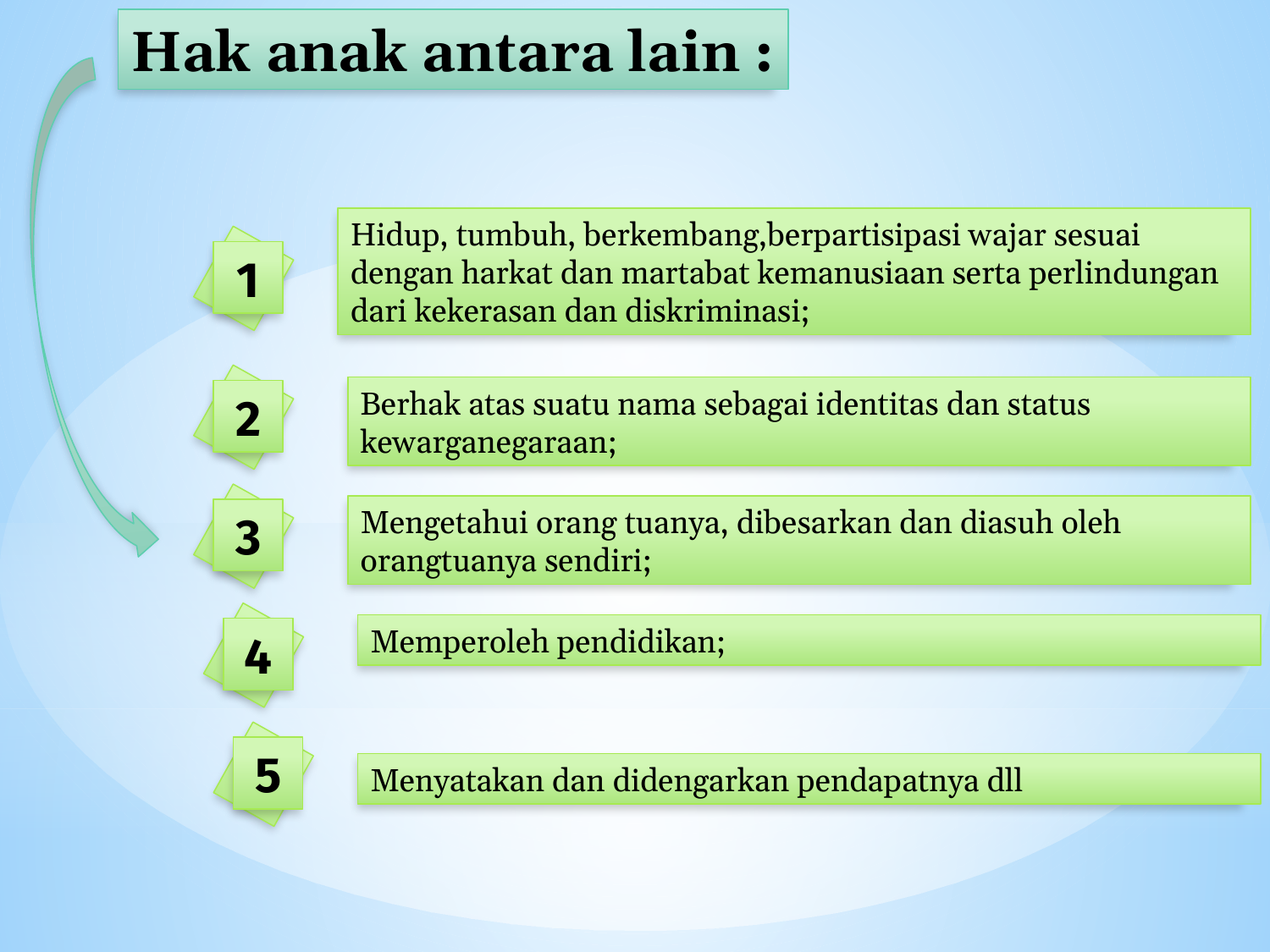

Hak anak antara lain :

Hidup, tumbuh, berkembang,berpartisipasi wajar sesuai dengan harkat dan martabat kemanusiaan serta perlindungan dari kekerasan dan diskriminasi;

1
Berhak atas suatu nama sebagai identitas dan status kewarganegaraan;

2

3
Mengetahui orang tuanya, dibesarkan dan diasuh oleh orangtuanya sendiri;

4
Memperoleh pendidikan;

5
Menyatakan dan didengarkan pendapatnya dll